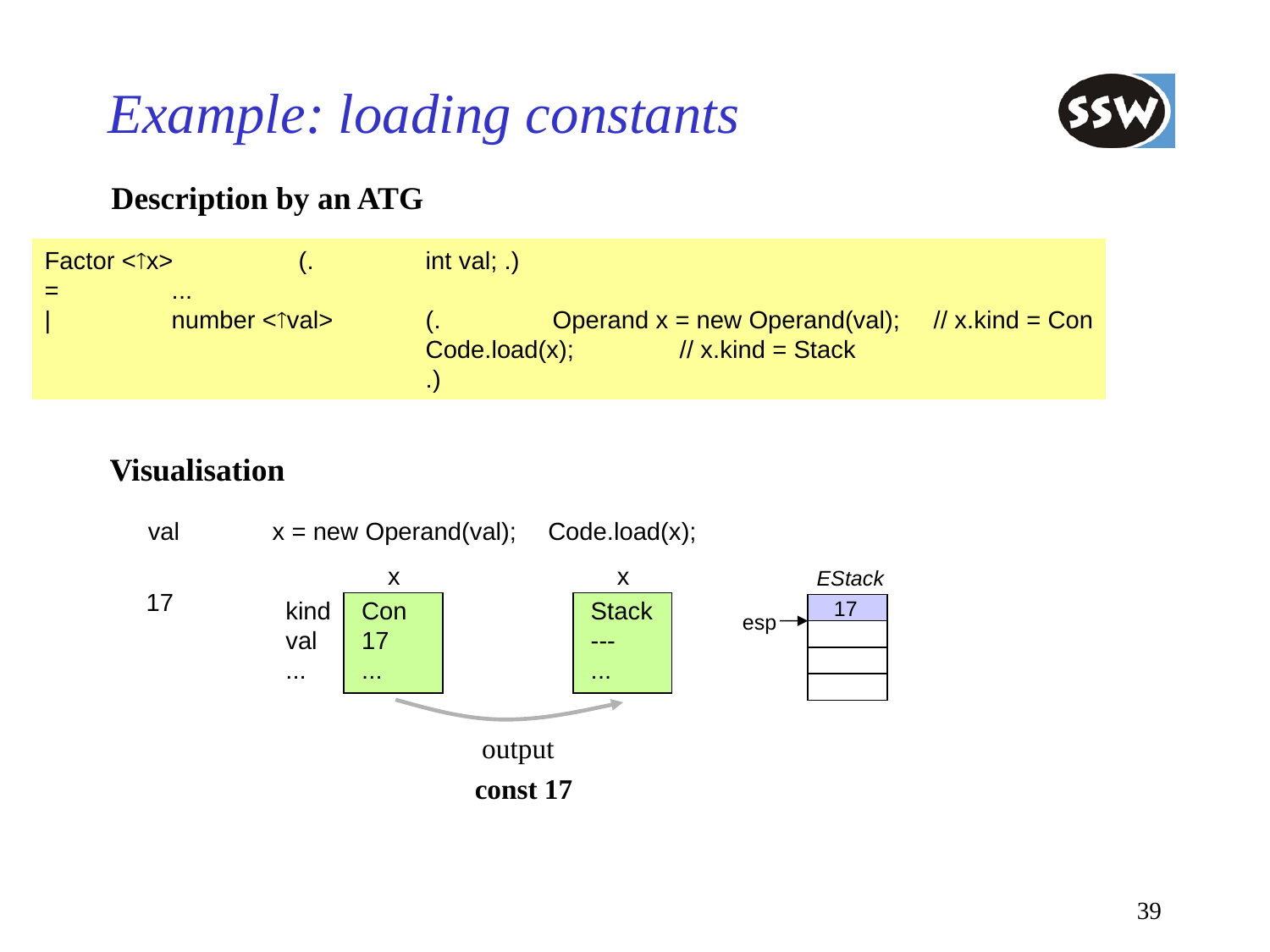

# Example: loading constants
Description by an ATG
Factor <↑x>	(.	int val; .)
=	...
|	number <↑val>	(.	Operand x = new Operand(val);	// x.kind = Con
			Code.load(x);	// x.kind = Stack
			.)
Visualisation
val
17
x = new Operand(val);
x
kind
val
...
Con
17
...

Code.load(x);
x
Stack
---
...

output
const 17
EStack

17
esp

39